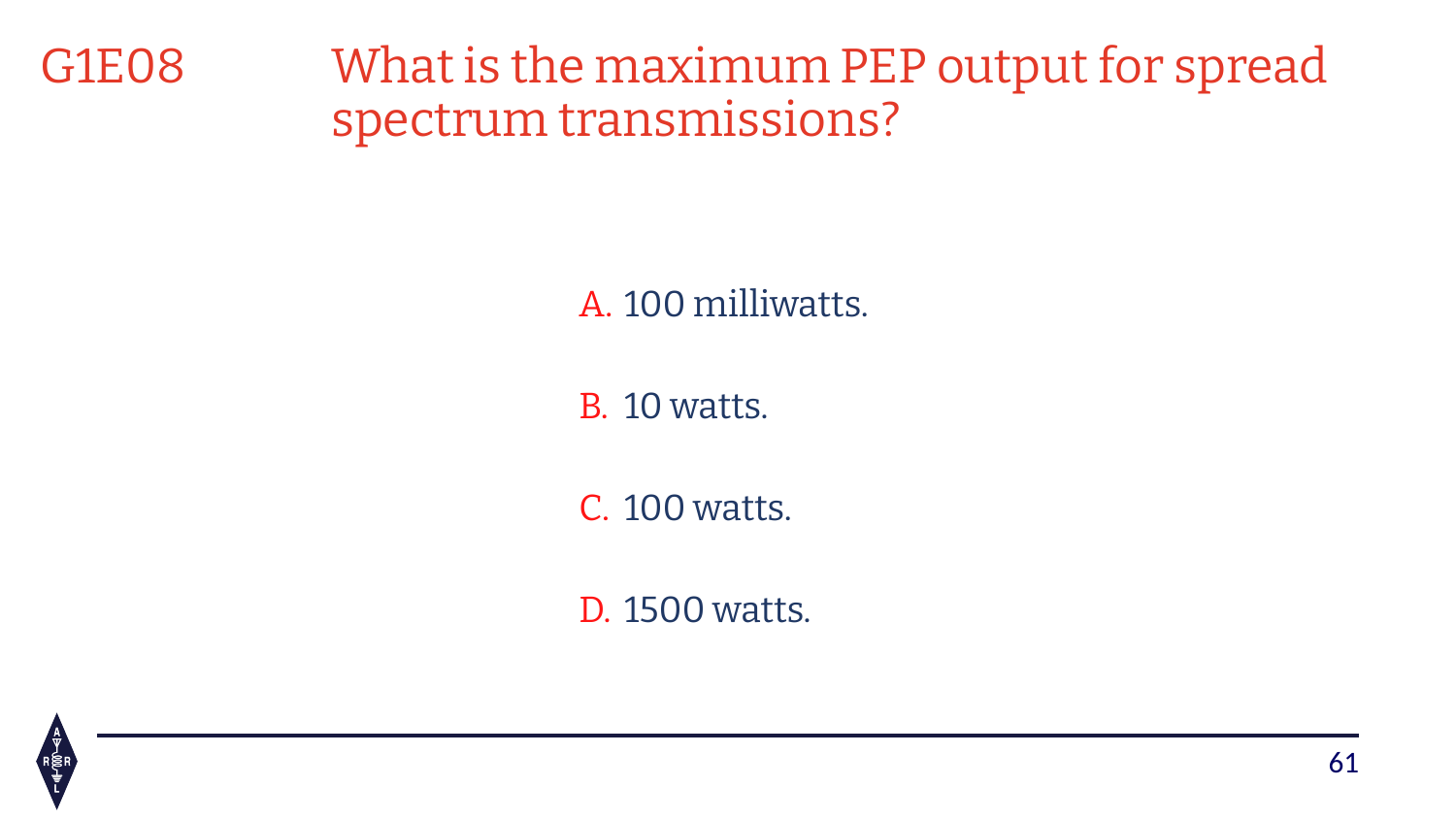

# G1E08	What is the maximum PEP output for spread 			spectrum transmissions?
100 milliwatts.

10 watts.

100 watts.

1500 watts.
61